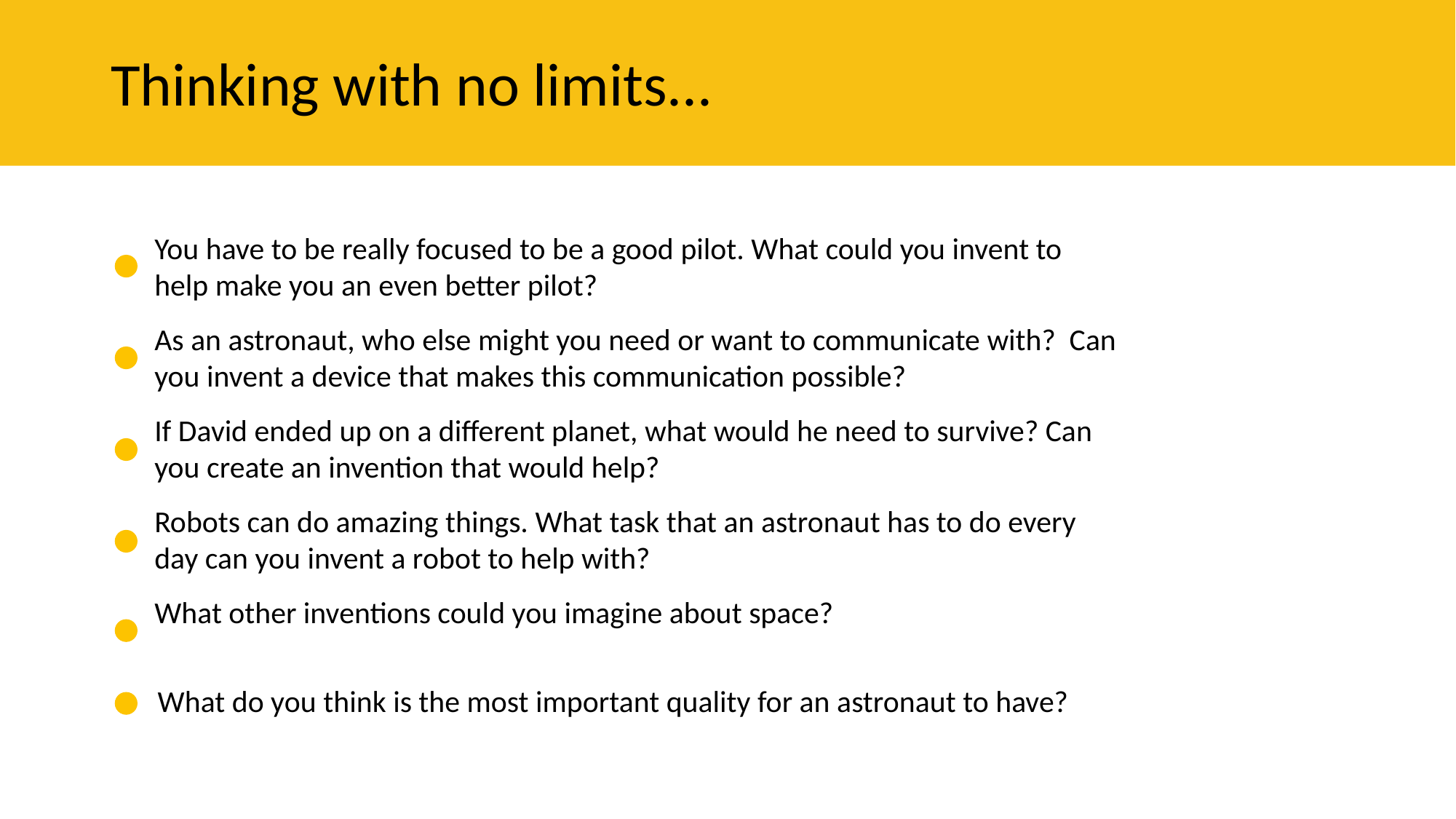

# Thinking with no limits...
You have to be really focused to be a good pilot. What could you invent to help make you an even better pilot?
As an astronaut, who else might you need or want to communicate with?  Can you invent a device that makes this communication possible?
If David ended up on a different planet, what would he need to survive? Can you create an invention that would help?
Robots can do amazing things. What task that an astronaut has to do every day can you invent a robot to help with?
What other inventions could you imagine about space?

What do you think is the most important quality for an astronaut to have?